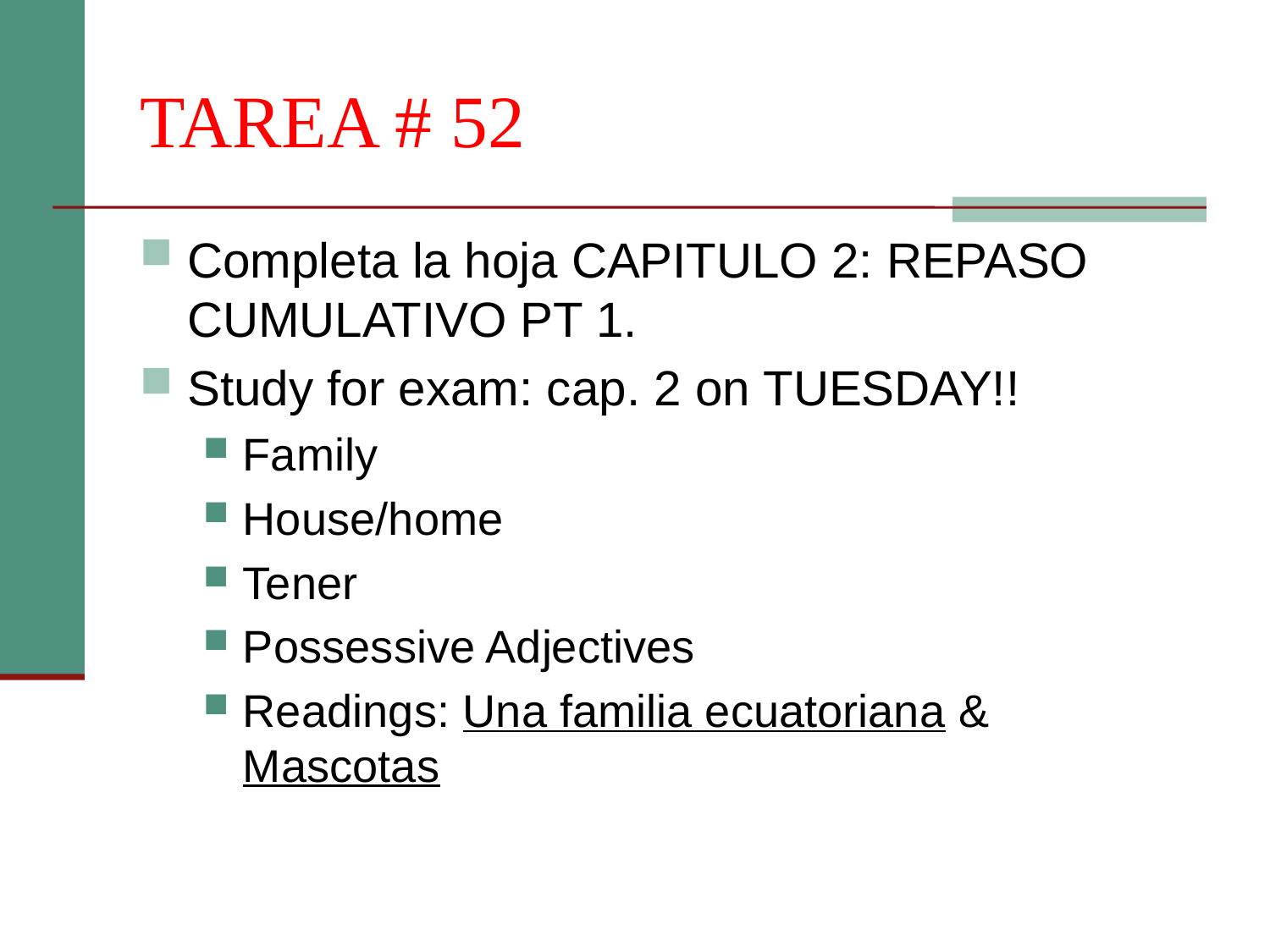

# TAREA # 52
Completa la hoja CAPITULO 2: REPASO CUMULATIVO PT 1.
Study for exam: cap. 2 on TUESDAY!!
Family
House/home
Tener
Possessive Adjectives
Readings: Una familia ecuatoriana & Mascotas